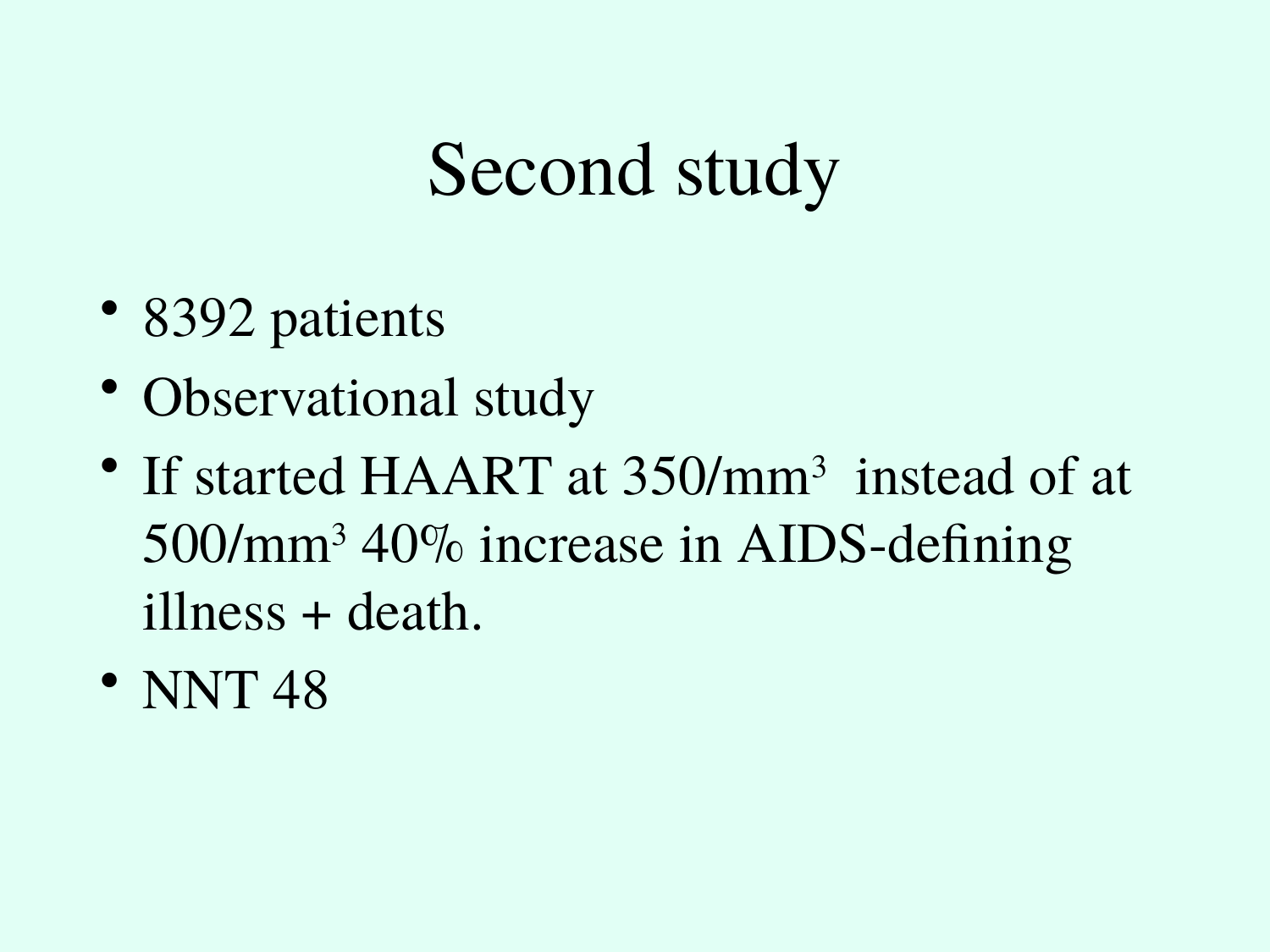

# Second study
8392 patients
Observational study
If started HAART at 350/mm3  instead of at 500/mm3 40% increase in AIDS-defining illness + death.
NNT 48